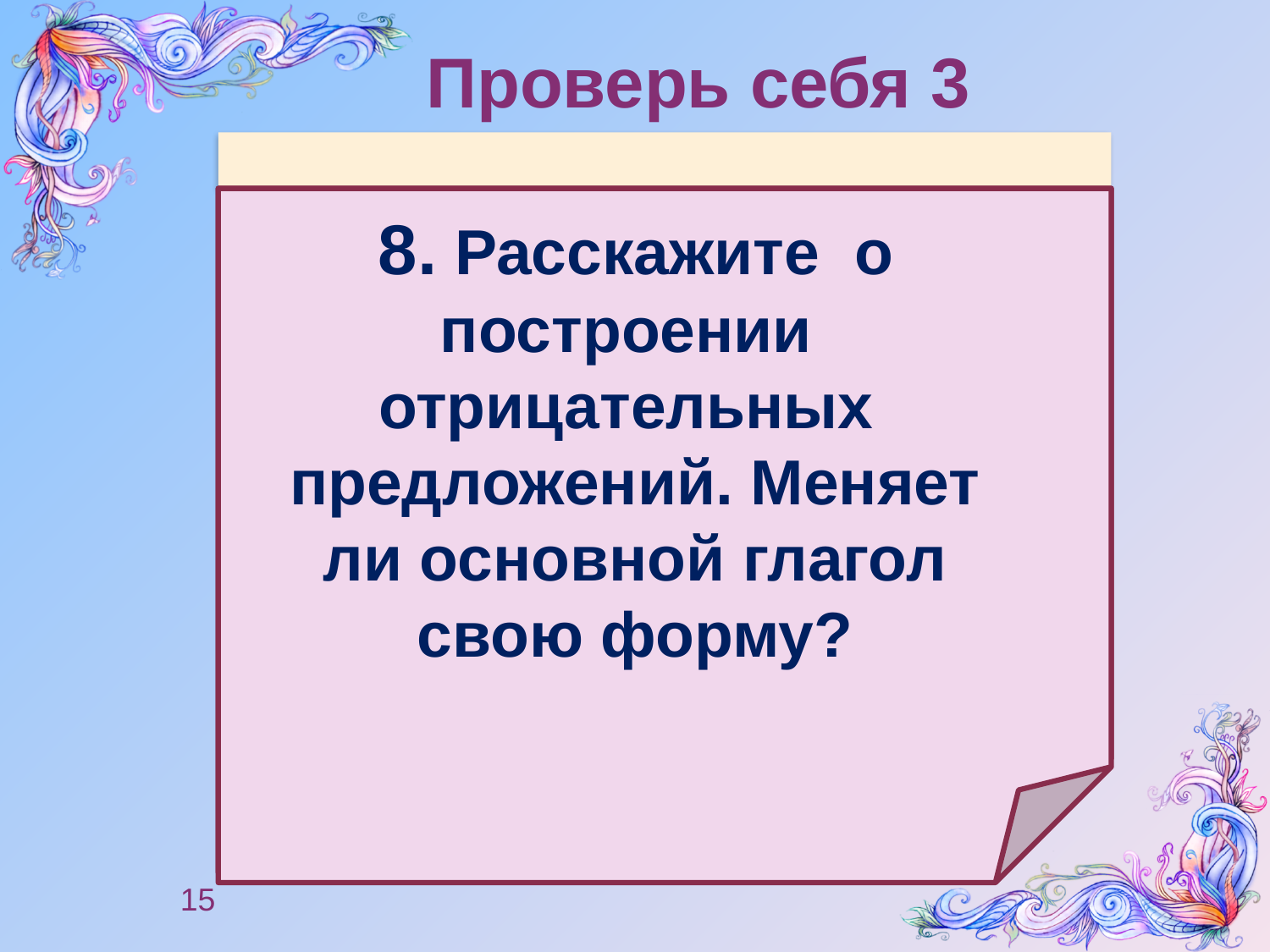

# Проверь себя 3

 9. Как выглядит сокращенная отрицательная форма
 с глаголами am, is, are?

 8. Расскажите  о  построении  отрицательных  предложений. Меняет ли основной глагол свою форму?

15